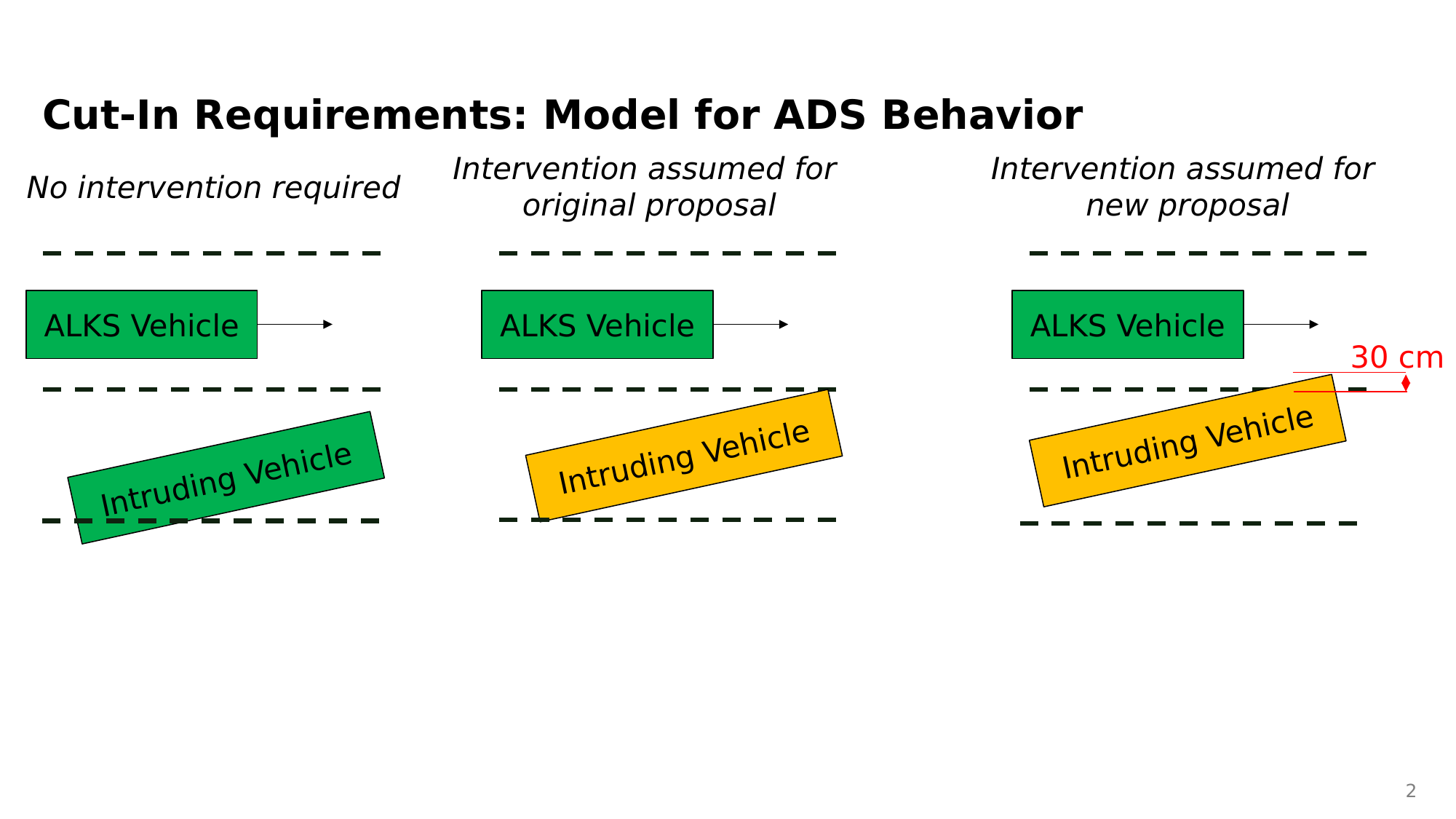

# Cut-In Requirements: Model for ADS Behavior
Intervention assumed for
original proposal
Intervention assumed for
new proposal
No intervention required
ALKS Vehicle
ALKS Vehicle
ALKS Vehicle
30 cm
Intruding Vehicle
Intruding Vehicle
Intruding Vehicle